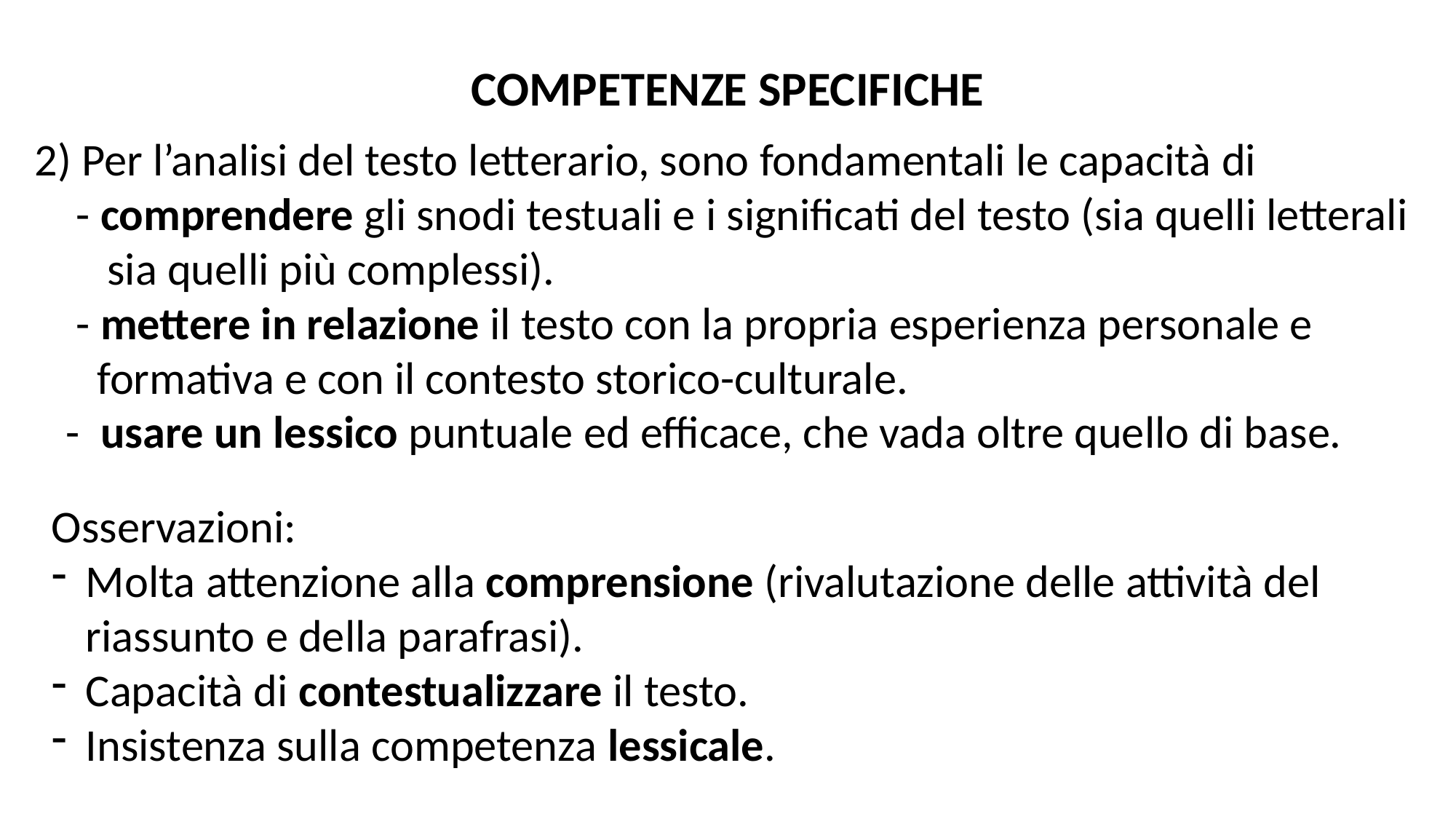

COMPETENZE SPECIFICHE

2) Per l’analisi del testo letterario, sono fondamentali le capacità di
    - comprendere gli snodi testuali e i significati del testo (sia quelli letterali
       sia quelli più complessi).
    - mettere in relazione il testo con la propria esperienza personale e
      formativa e con il contesto storico-culturale.
   -  usare un lessico puntuale ed efficace, che vada oltre quello di base.
Osservazioni:
Molta attenzione alla comprensione (rivalutazione delle attività del riassunto e della parafrasi).
Capacità di contestualizzare il testo.
Insistenza sulla competenza lessicale.